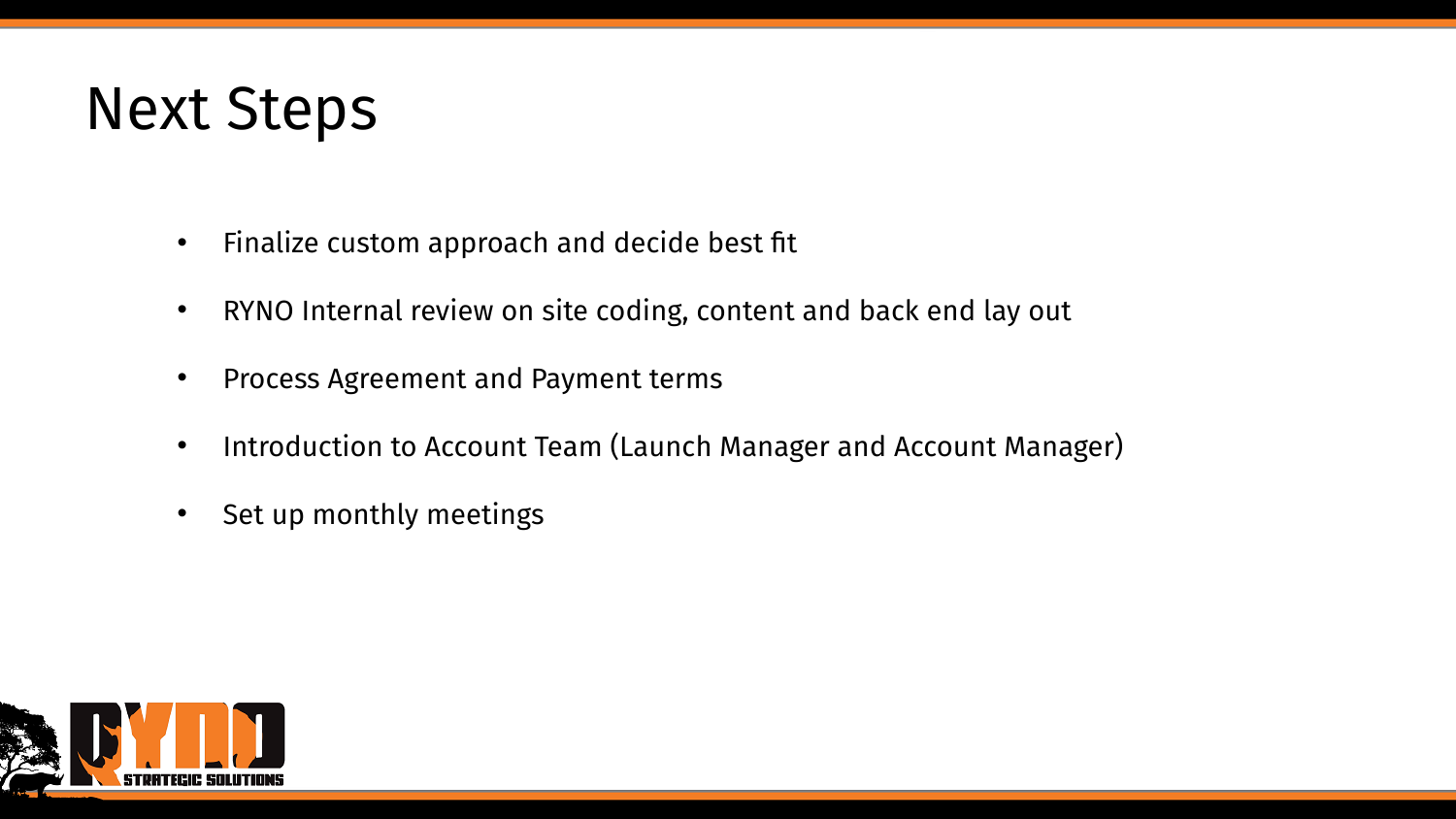

Next Steps

Finalize custom approach and decide best fit

RYNO Internal review on site coding, content and back end lay out

Process Agreement and Payment terms

Introduction to Account Team (Launch Manager and Account Manager)

Set up monthly meetings